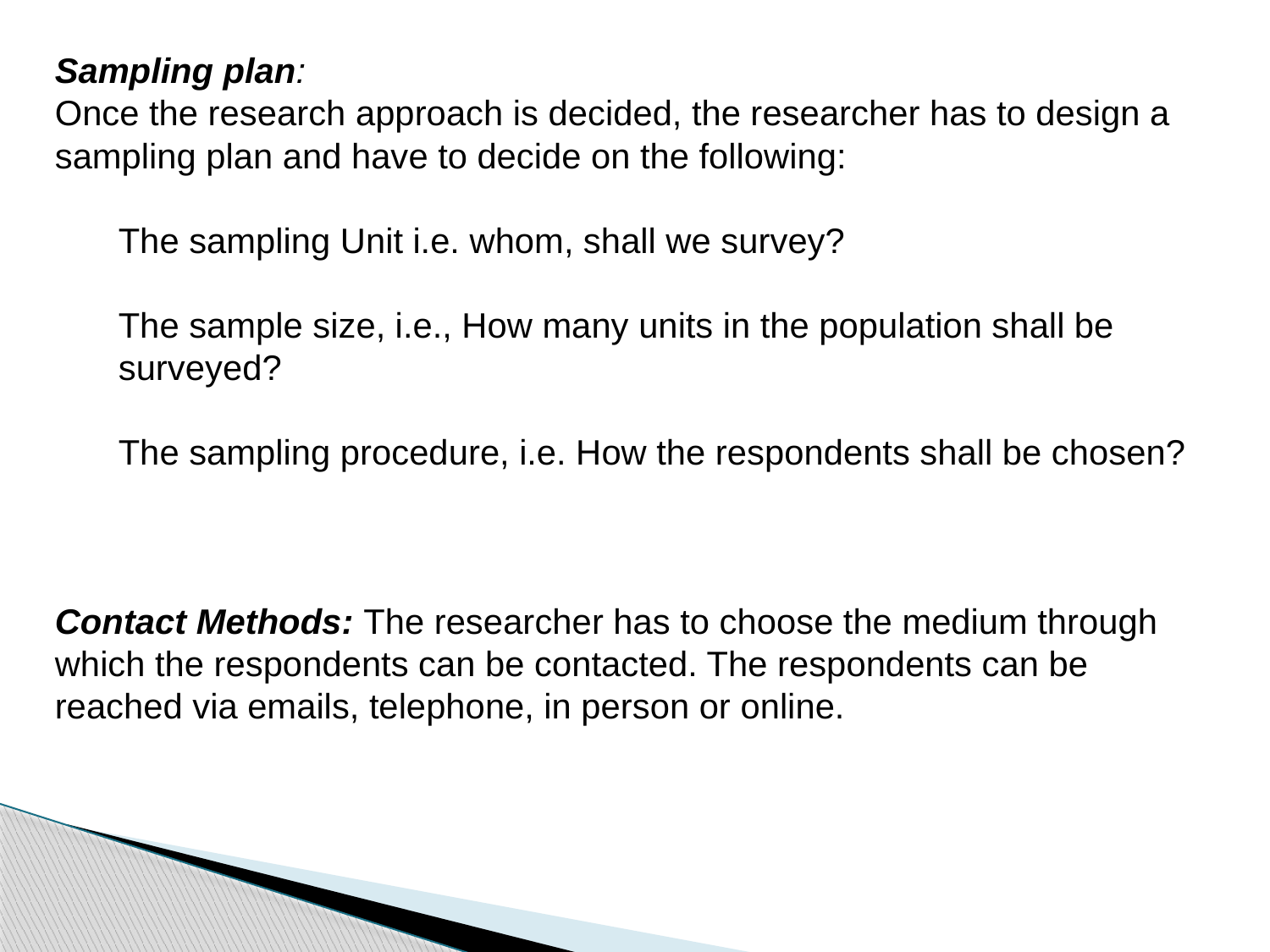

Sampling plan:
Once the research approach is decided, the researcher has to design a sampling plan and have to decide on the following:

The sampling Unit i.e. whom, shall we survey?

The sample size, i.e., How many units in the population shall be surveyed?

The sampling procedure, i.e. How the respondents shall be chosen?

Contact Methods: The researcher has to choose the medium through which the respondents can be contacted. The respondents can be reached via emails, telephone, in person or online.